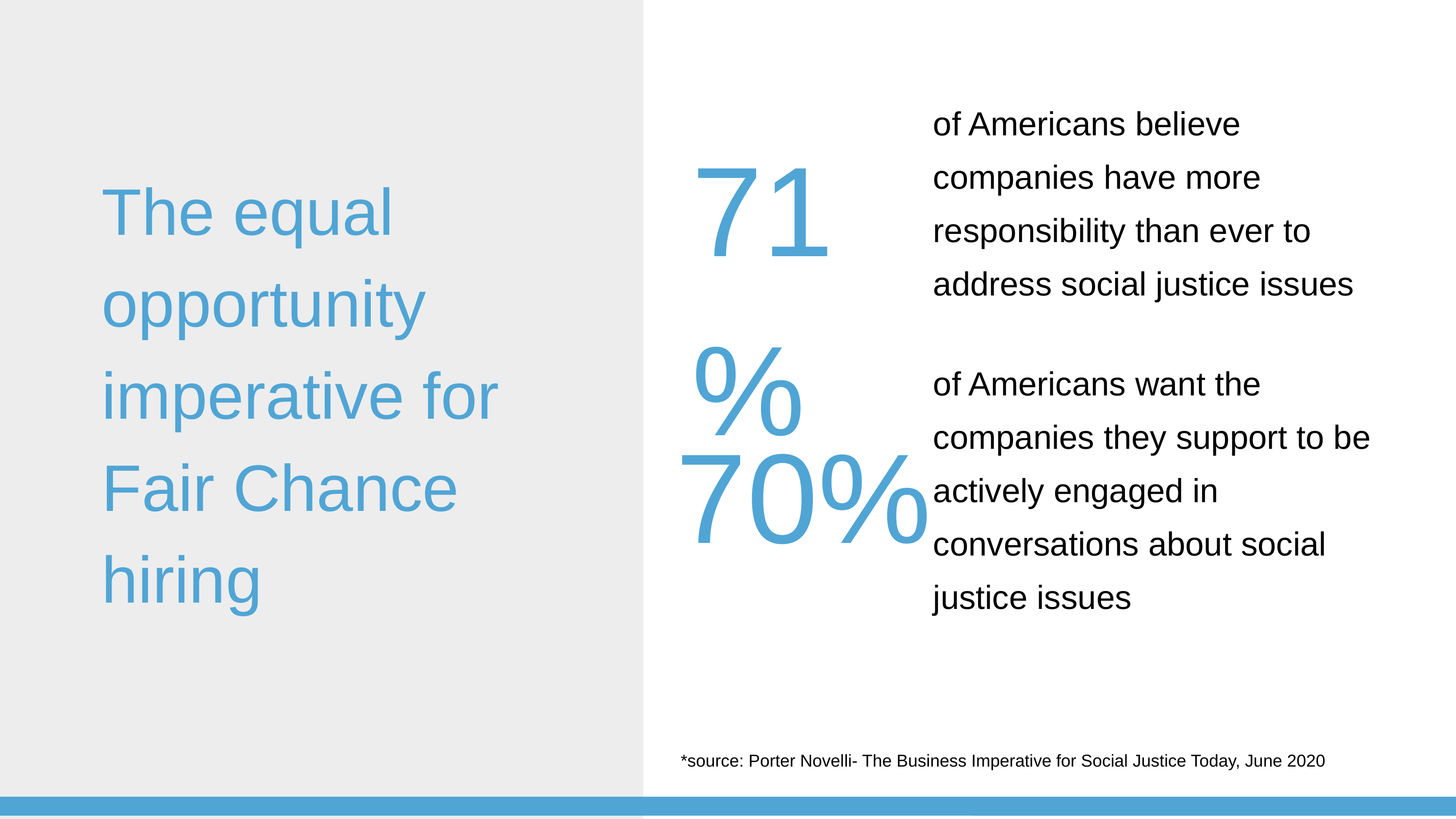

of Americans believe companies have more responsibility than ever to address social justice issues
71%
The equal opportunity imperative for Fair Chance hiring
of Americans want the companies they support to be actively engaged in conversations about social justice issues
70%
 *source: Porter Novelli- The Business Imperative for Social Justice Today, June 2020